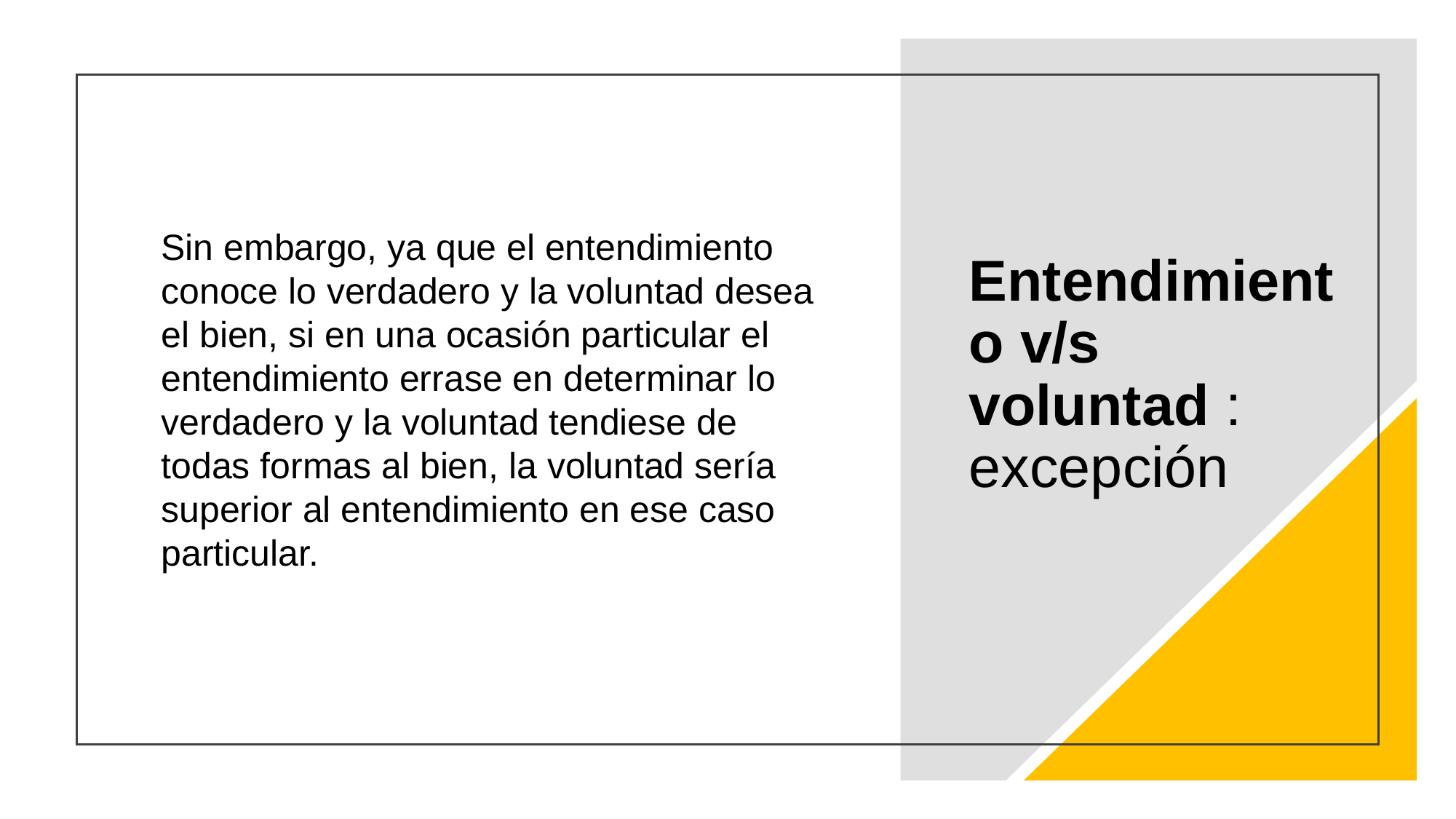

# Entendimiento v/s voluntad : excepción
Sin embargo, ya que el entendimiento conoce lo verdadero y la voluntad desea el bien, si en una ocasión particular el entendimiento errase en determinar lo verdadero y la voluntad tendiese de todas formas al bien, la voluntad sería superior al entendimiento en ese caso particular.